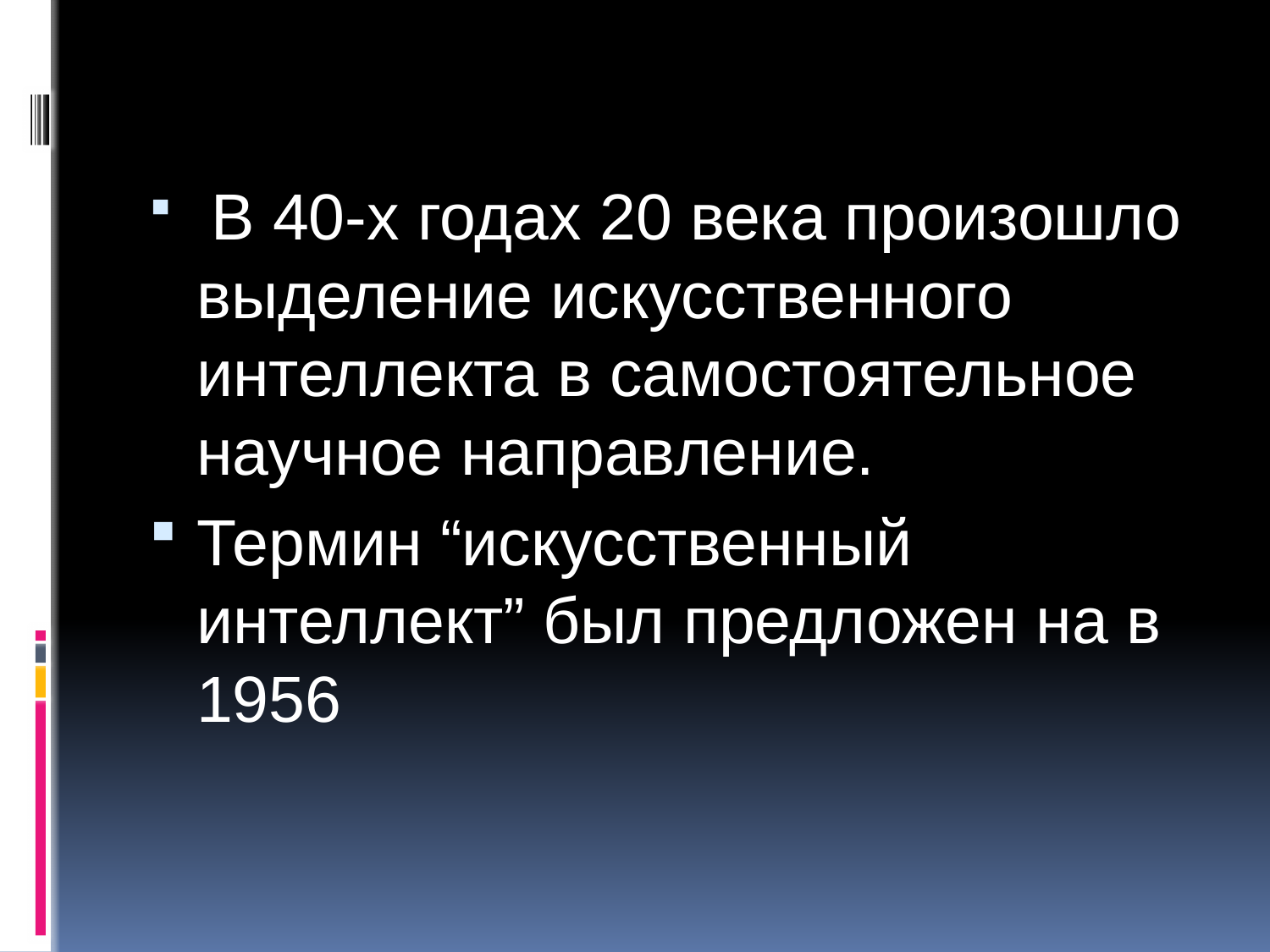

#
 В 40-х годах 20 века произошло выделение искусственного интеллекта в самостоятельное научное направление.
Термин “искусственный интеллект” был предложен на в 1956